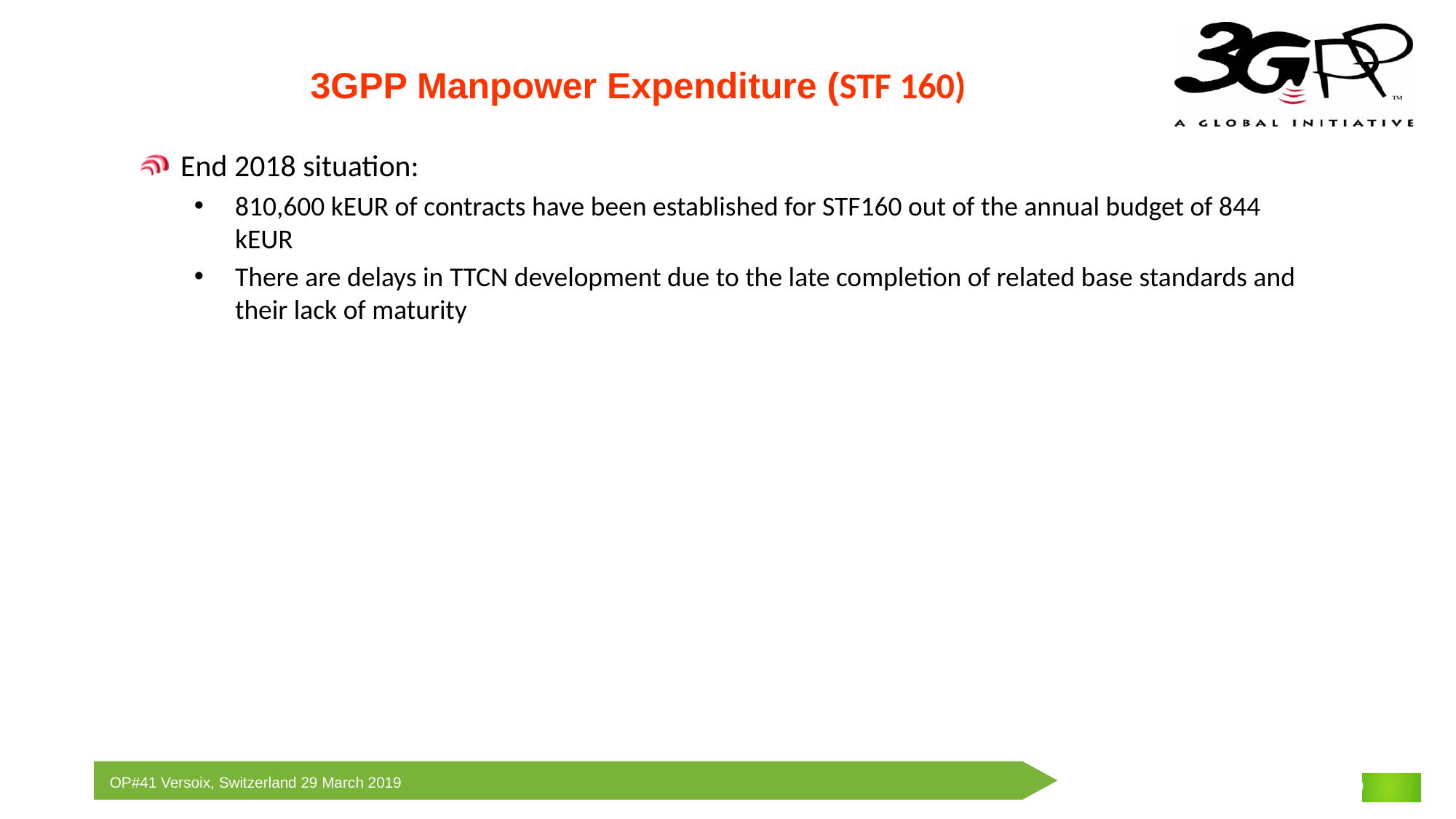

3GPP Manpower Expenditure (STF 160)

End 2018 situation:
810,600 kEUR of contracts have been established for STF160 out of the annual budget of 844 kEUR
There are delays in TTCN development due to the late completion of related base standards and their lack of maturity

|  |
| --- |
|  |
| --- |